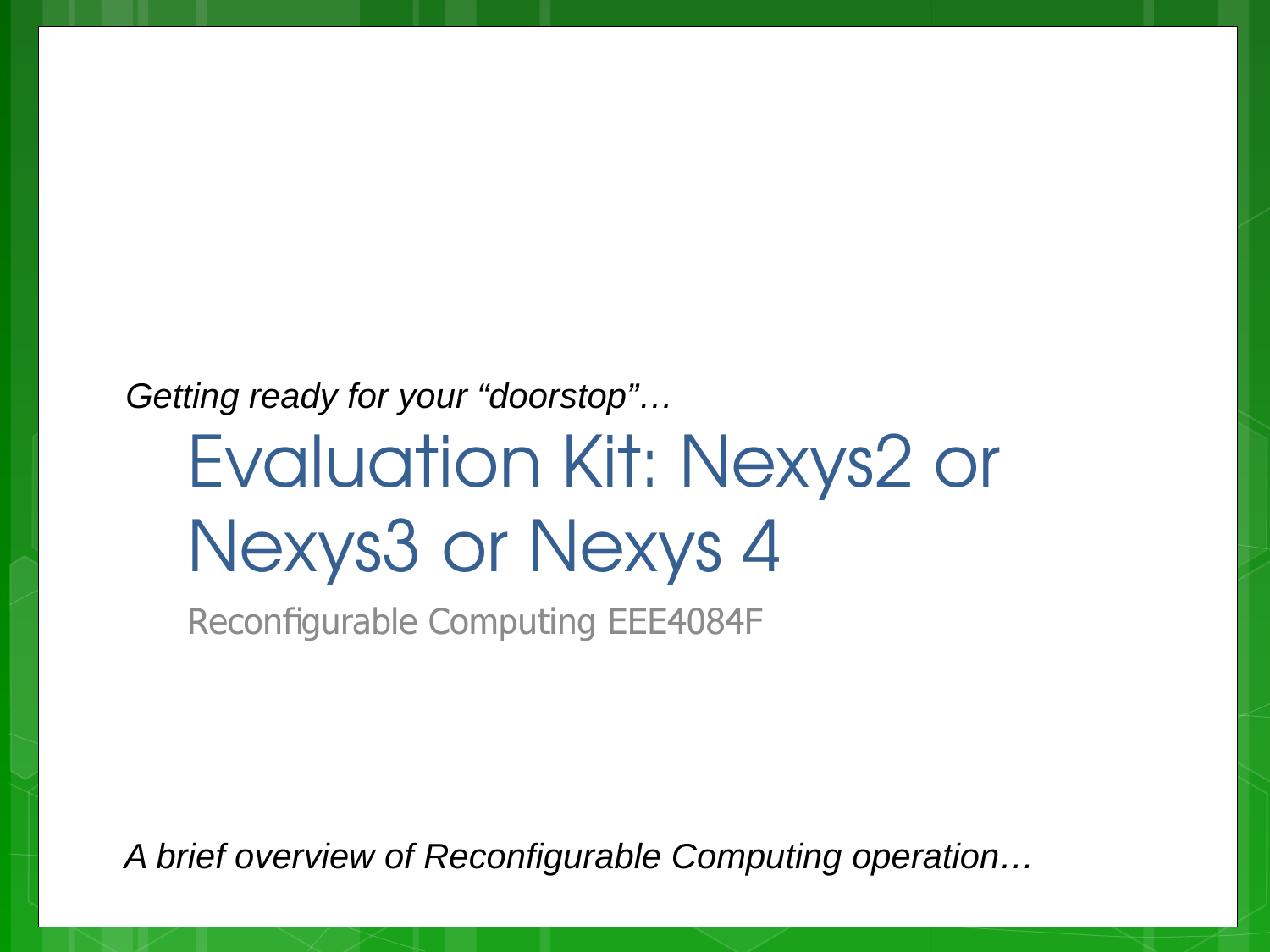

Getting ready for your “doorstop”…
# Evaluation Kit: Nexys2 or Nexys3 or Nexys 4
Reconfigurable Computing EEE4084F
A brief overview of Reconfigurable Computing operation…